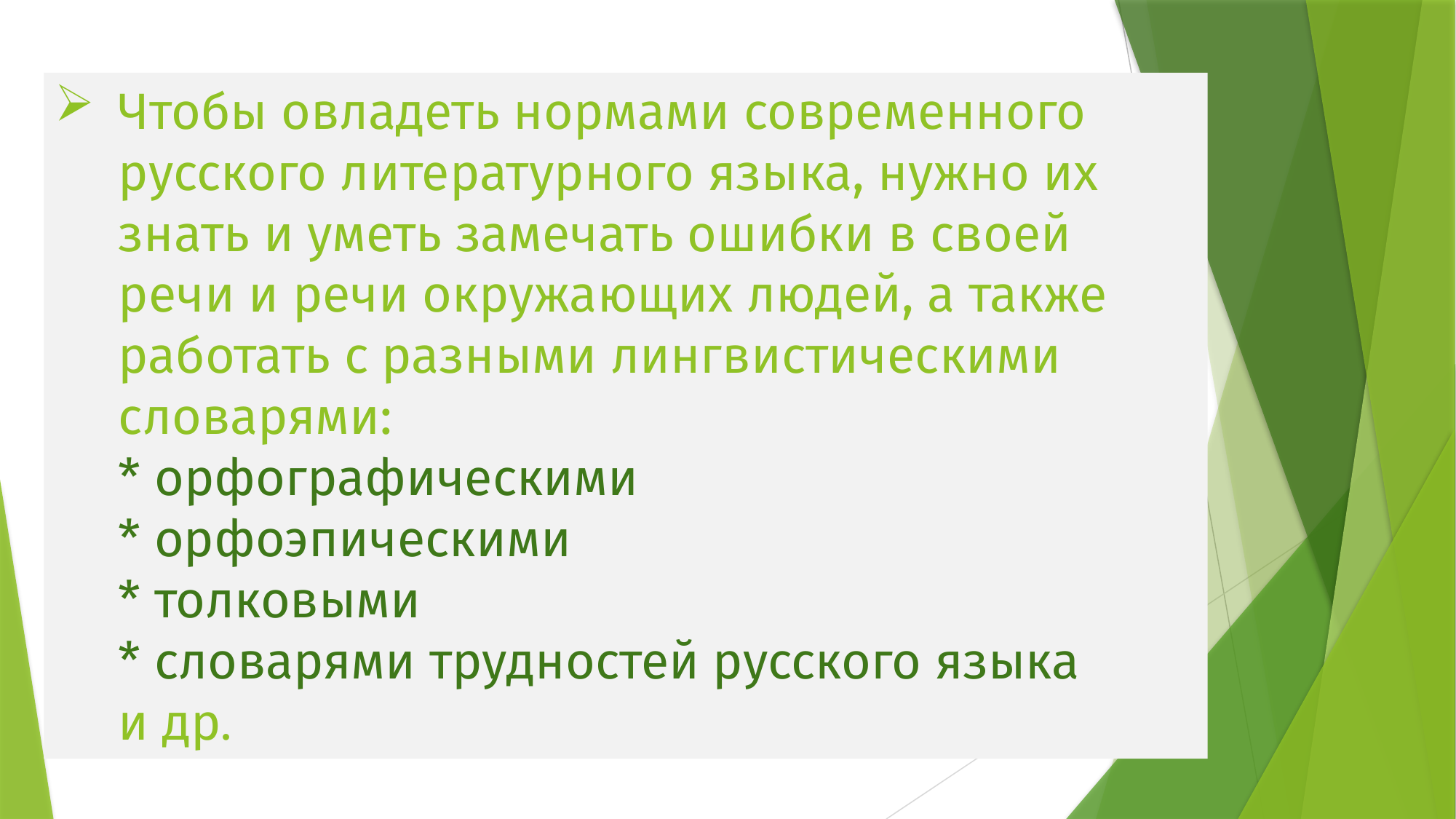

# Чтобы овладеть нормами современного русского литературного языка, нужно их знать и уметь замечать ошибки в своей речи и речи окружающих людей, а также работать с разными лингвистическими словарями: * орфографическими * орфоэпическими * толковыми * словарями трудностей русского языка и др.